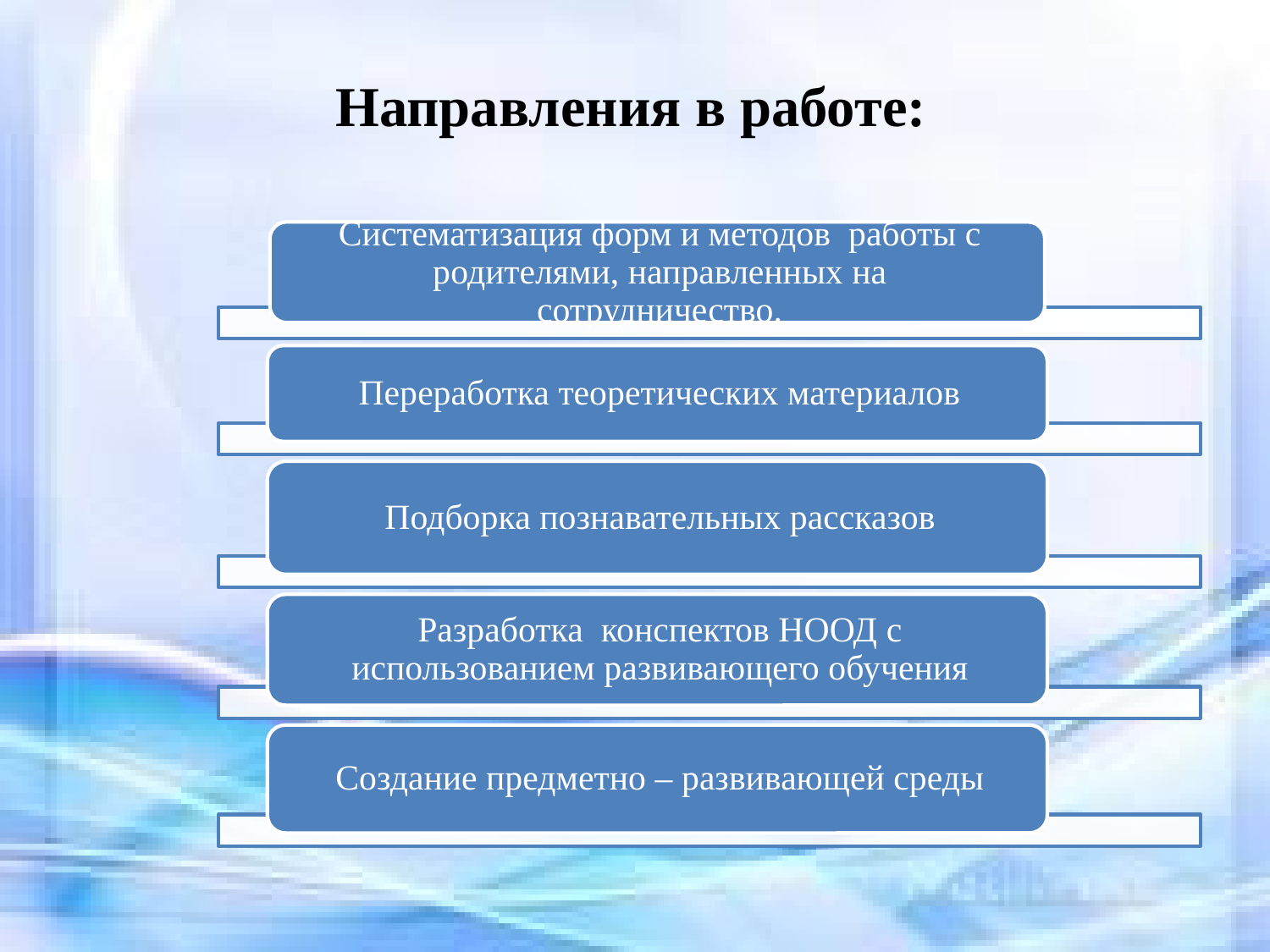

# Направления в работе:
Систематизация форм и методов  работы с родителями, направленных на сотрудничество.
Переработка теоретических материалов
Подборка познавательных рассказов
Разработка  конспектов НООД с использованием развивающего обучения
Создание предметно – развивающей среды